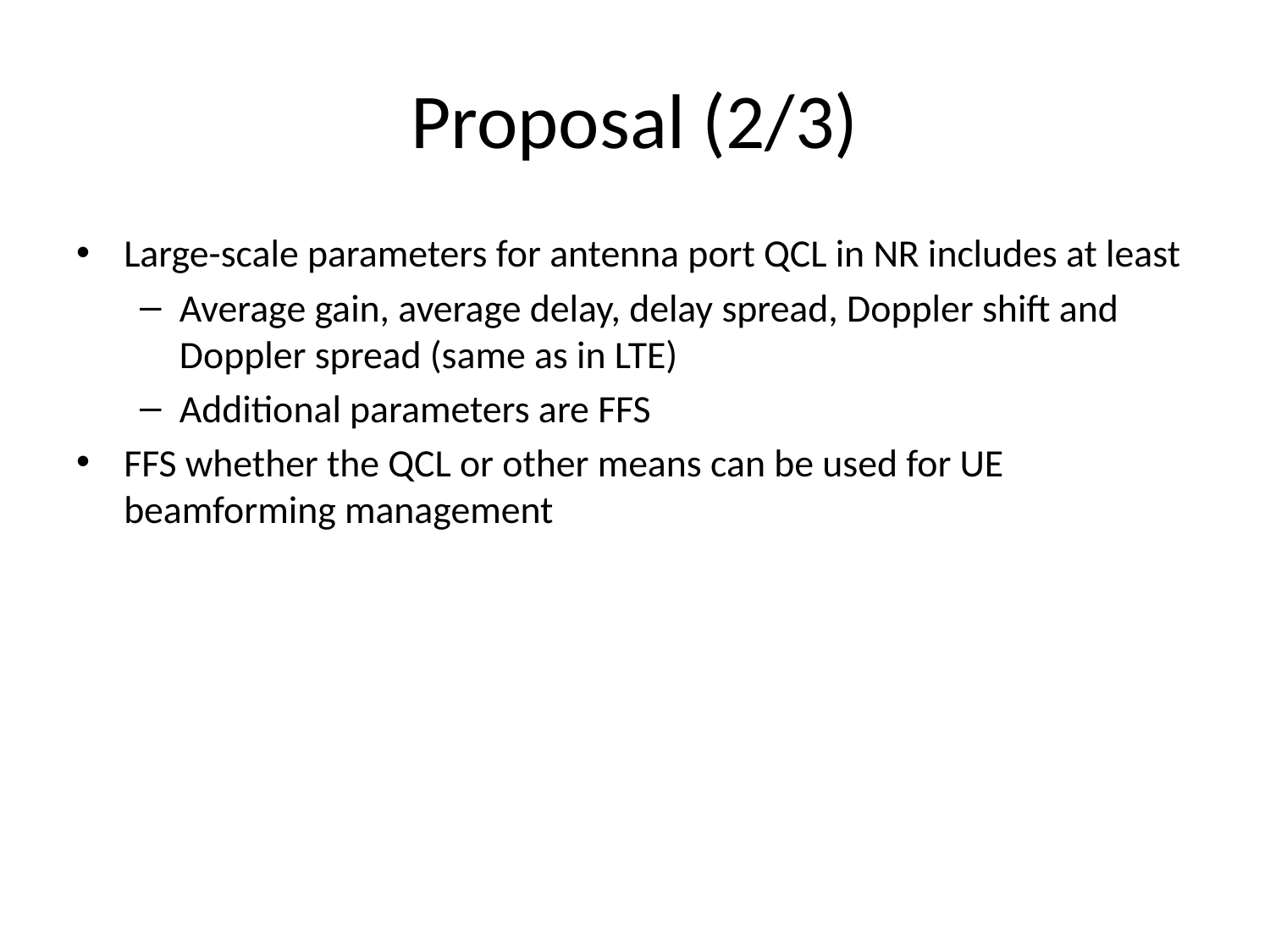

# Proposal (2/3)
Large-scale parameters for antenna port QCL in NR includes at least
Average gain, average delay, delay spread, Doppler shift and Doppler spread (same as in LTE)
Additional parameters are FFS
FFS whether the QCL or other means can be used for UE beamforming management